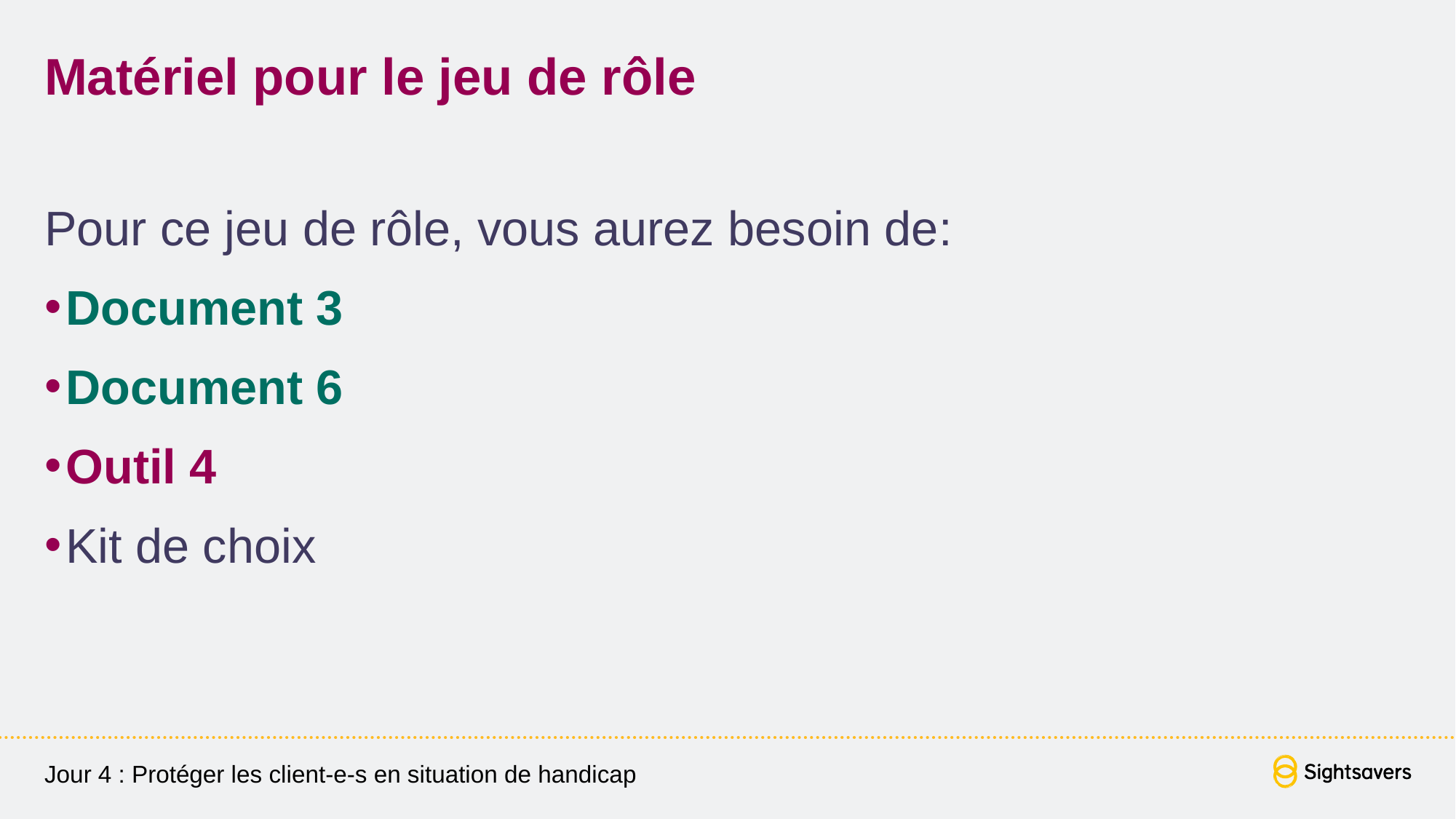

# Matériel pour le jeu de rôle
Pour ce jeu de rôle, vous aurez besoin de:
Document 3
Document 6
Outil 4
Kit de choix

Jour 4 : Protéger les client-e-s en situation de handicap